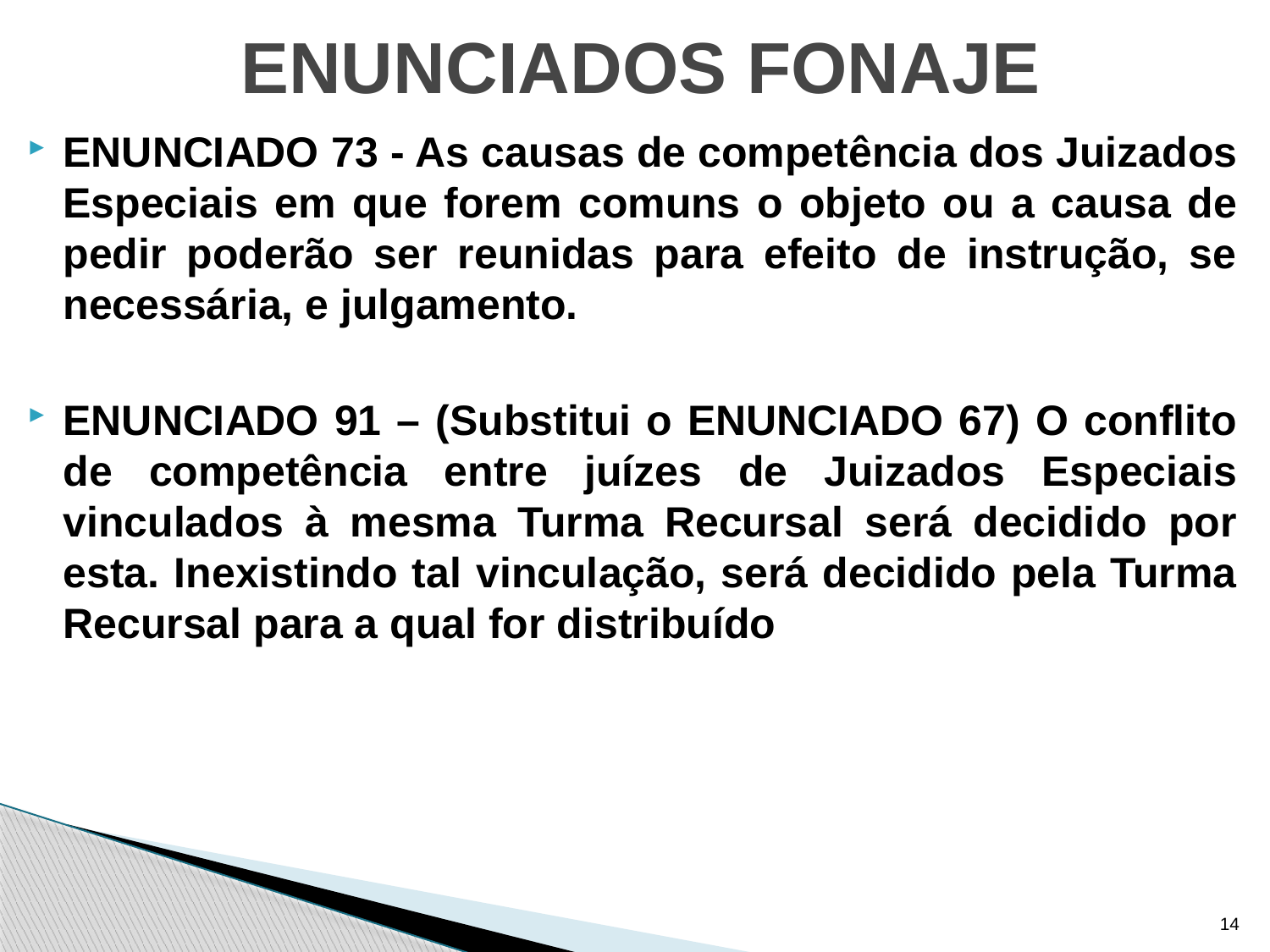

# ENUNCIADOS FONAJE
ENUNCIADO 73 - As causas de competência dos Juizados Especiais em que forem comuns o objeto ou a causa de pedir poderão ser reunidas para efeito de instrução, se necessária, e julgamento.

ENUNCIADO 91 – (Substitui o ENUNCIADO 67) O conflito de competência entre juízes de Juizados Especiais vinculados à mesma Turma Recursal será decidido por esta. Inexistindo tal vinculação, será decidido pela Turma Recursal para a qual for distribuído

14